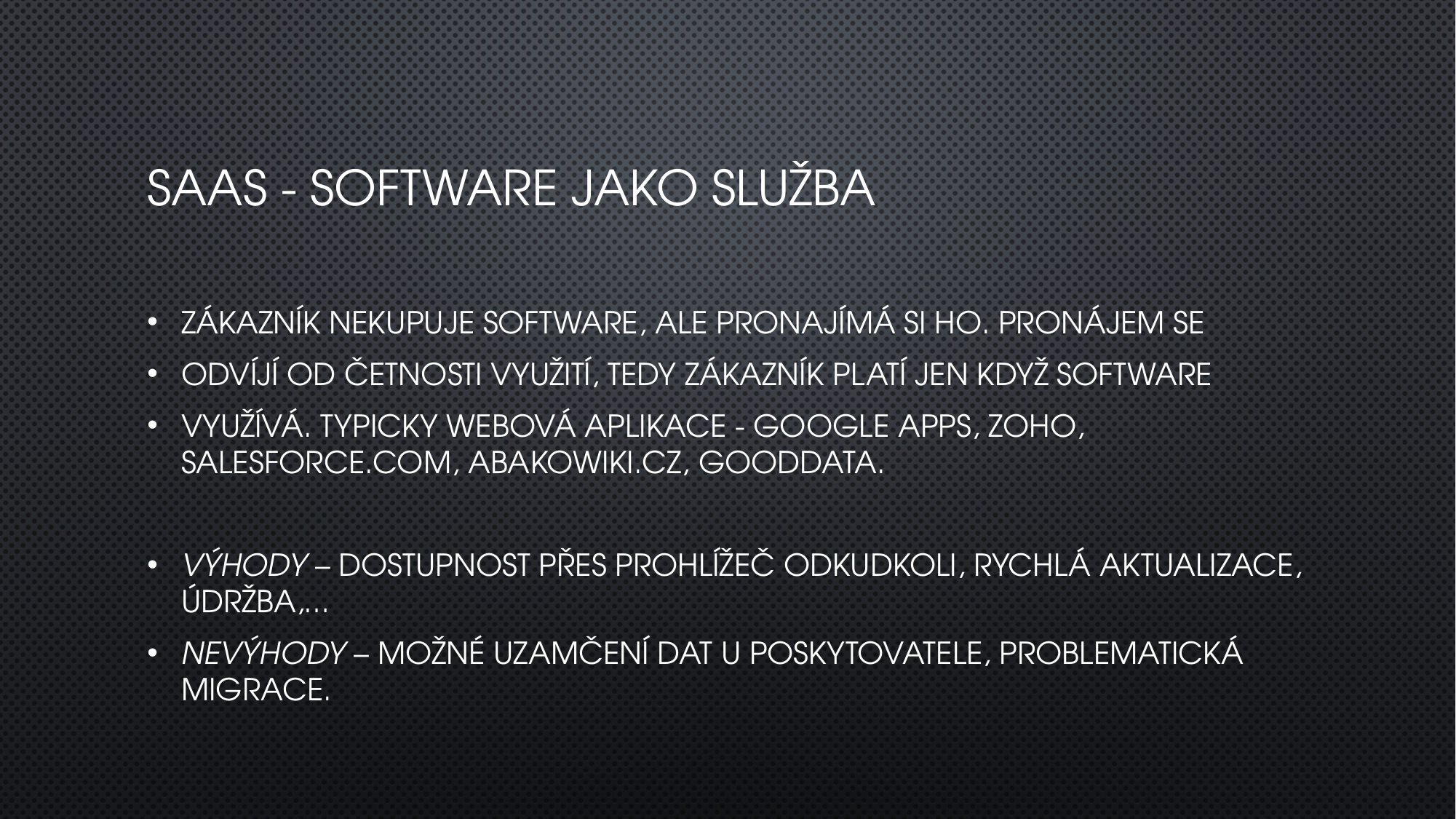

# SaaS - Software jako služba
Zákazník nekupuje software, ale pronajímá si ho. Pronájem se
odvíjí od četnosti využití, tedy zákazník platí jen když software
využívá. Typicky webová aplikace - Google Apps, Zoho, Salesforce.com, Abakowiki.cz, GoodData.

Výhody – dostupnost přes prohlížeč odkudkoli, rychlá aktualizace, údržba,…
Nevýhody – možné uzamčení dat u poskytovatele, problematická migrace.